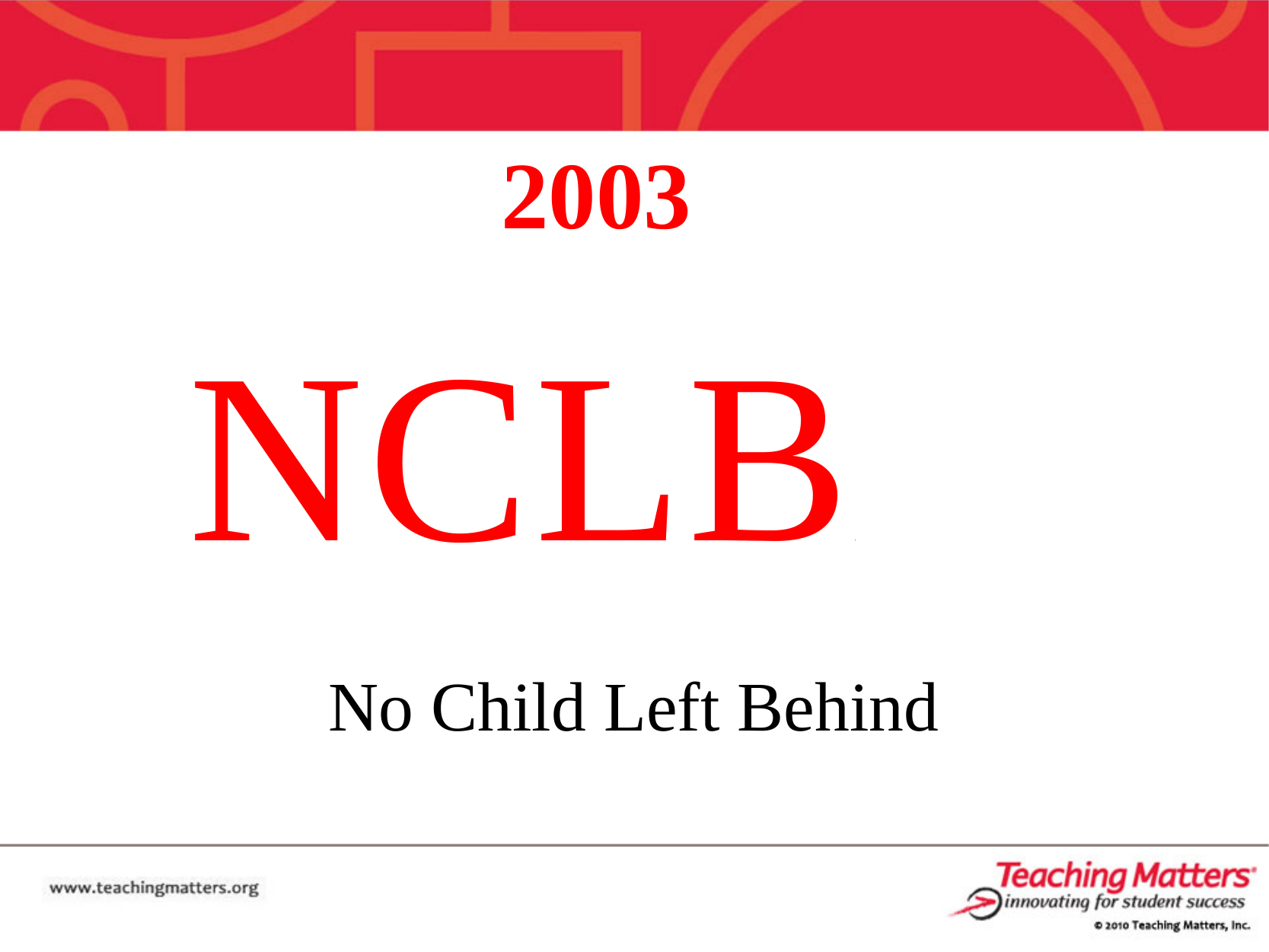

2003
# NCLB.
No Child Left Behind